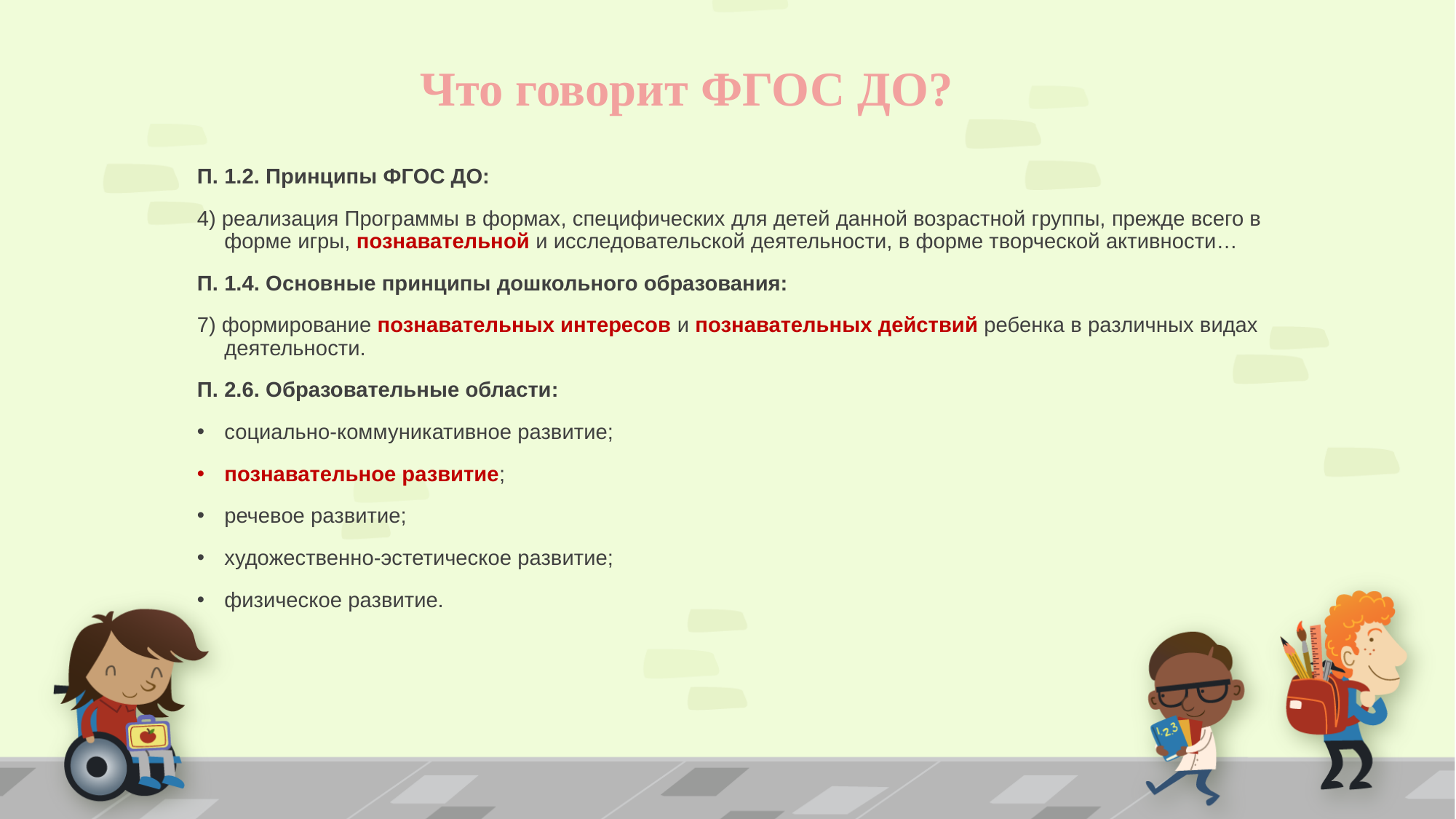

# Что говорит ФГОС ДО?
П. 1.2. Принципы ФГОС ДО:
4) реализация Программы в формах, специфических для детей данной возрастной группы, прежде всего в форме игры, познавательной и исследовательской деятельности, в форме творческой активности…
П. 1.4. Основные принципы дошкольного образования:
7) формирование познавательных интересов и познавательных действий ребенка в различных видах деятельности.
П. 2.6. Образовательные области:
социально-коммуникативное развитие;
познавательное развитие;
речевое развитие;
художественно-эстетическое развитие;
физическое развитие.